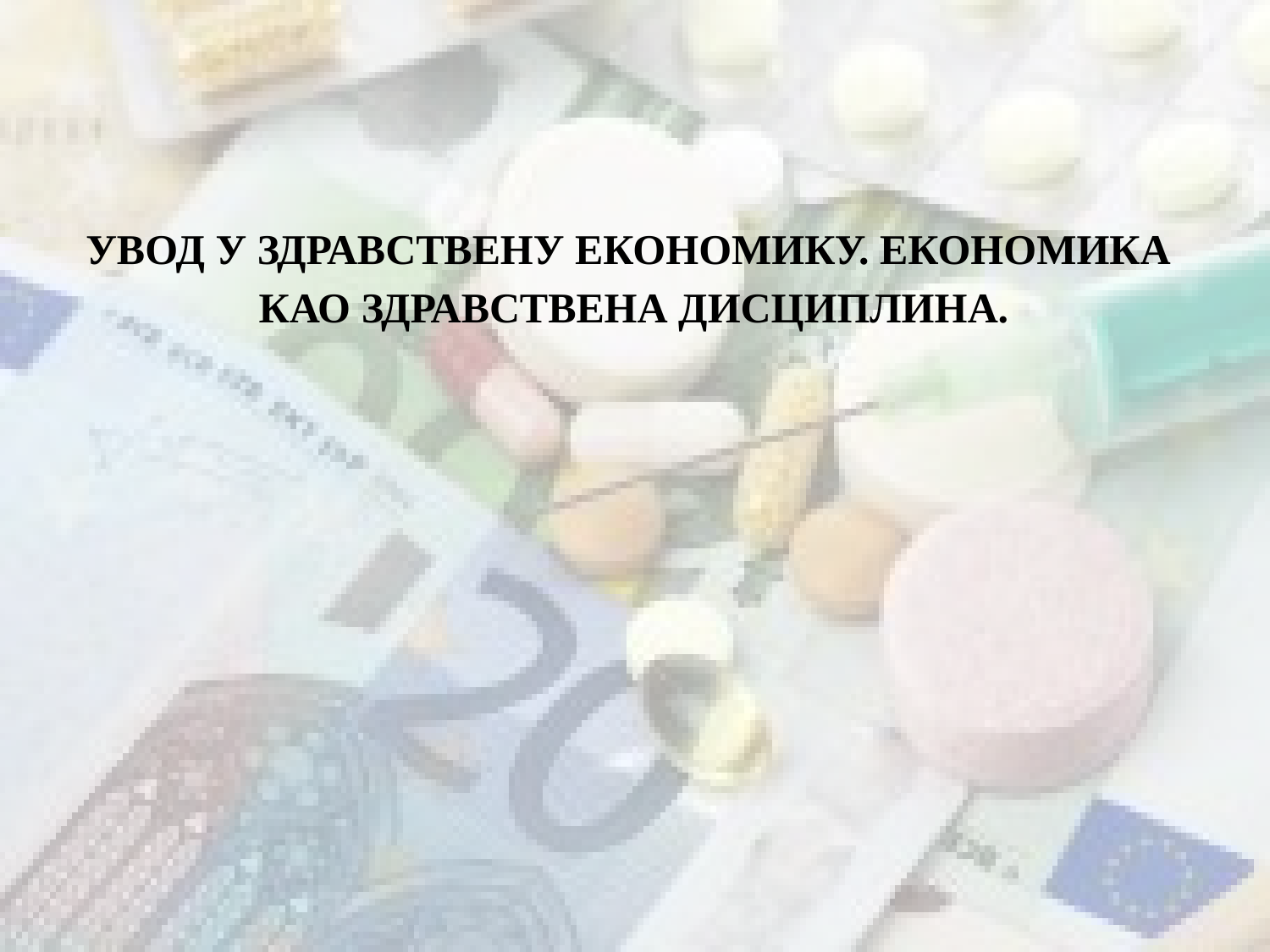

УВОД У ЗДРАВСТВЕНУ ЕКОНОМИКУ. ЕКОНОМИКА
 КАО ЗДРАВСТВЕНА ДИСЦИПЛИНА.